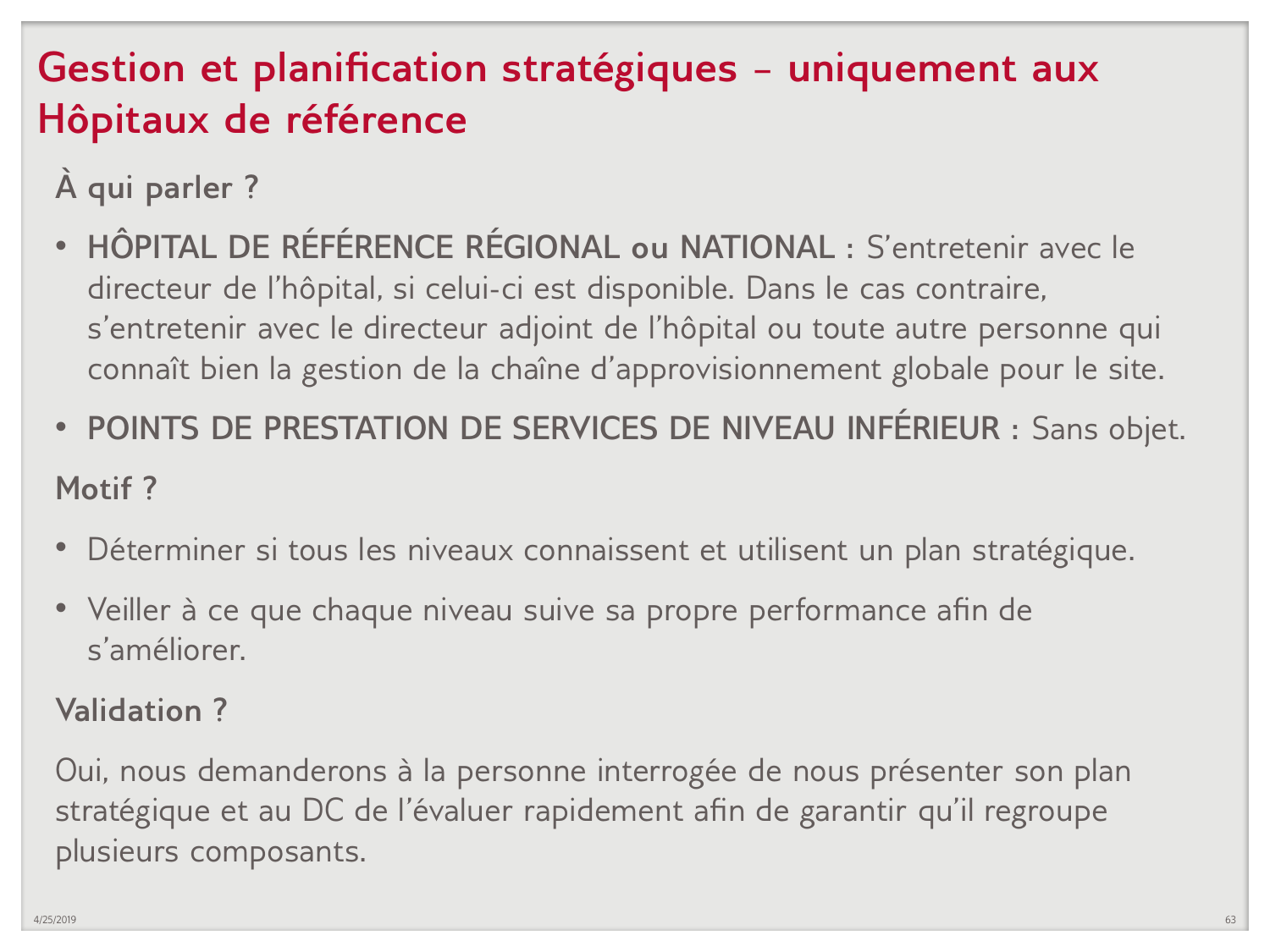

# Gestion et planification stratégiques – uniquement aux Hôpitaux de référence
À qui parler ?
HÔPITAL DE RÉFÉRENCE RÉGIONAL ou NATIONAL : S’entretenir avec le directeur de l’hôpital, si celui-ci est disponible. Dans le cas contraire, s’entretenir avec le directeur adjoint de l’hôpital ou toute autre personne qui connaît bien la gestion de la chaîne d’approvisionnement globale pour le site.
POINTS DE PRESTATION DE SERVICES DE NIVEAU INFÉRIEUR : Sans objet.
Motif ?
Déterminer si tous les niveaux connaissent et utilisent un plan stratégique.
Veiller à ce que chaque niveau suive sa propre performance afin de s’améliorer.
Validation ?
Oui, nous demanderons à la personne interrogée de nous présenter son plan stratégique et au DC de l’évaluer rapidement afin de garantir qu’il regroupe plusieurs composants.

4/25/2019
63